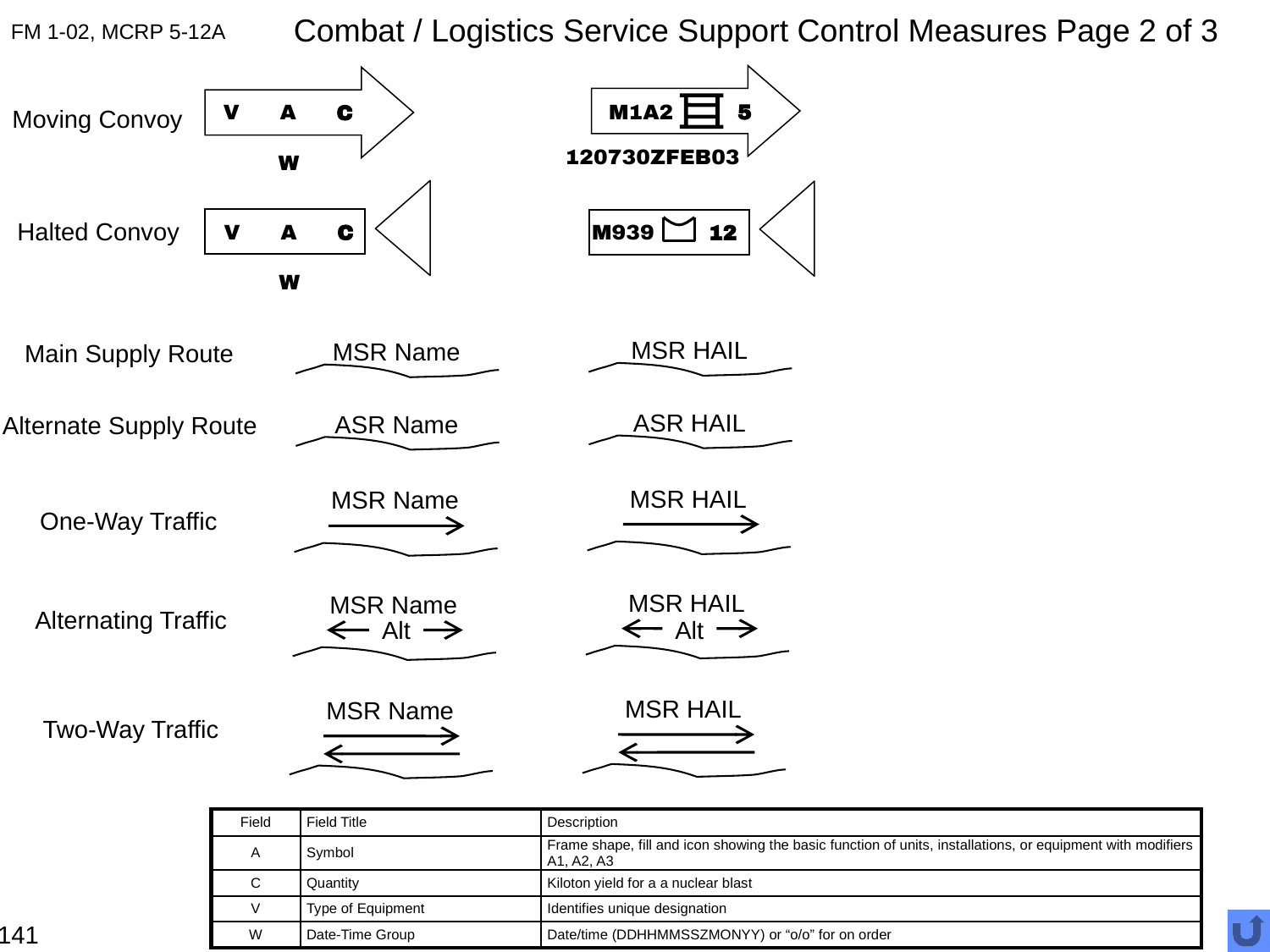

# Combat / Logistics Service Support Control Measures Page 2 of 3
FM 1-02, MCRP 5-12A

M1A2
5
120730ZFEB03

W
V
A
C
Moving Convoy

V
A
C
W

M939
12
Halted Convoy
MSR HAIL

MSR Name

Main Supply Route
ASR HAIL

ASR Name

Alternate Supply Route
MSR HAIL

MSR Name

One-Way Traffic
MSR HAIL
Alt

MSR Name
Alt

Alternating Traffic
MSR HAIL

MSR Name

Two-Way Traffic
| Field | Field Title | Description |
| --- | --- | --- |
| A | Symbol | Frame shape, fill and icon showing the basic function of units, installations, or equipment with modifiers A1, A2, A3 |
| C | Quantity | Kiloton yield for a a nuclear blast |
| V | Type of Equipment | Identifies unique designation |
| W | Date-Time Group | Date/time (DDHHMMSSZMONYY) or “o/o” for on order |
141